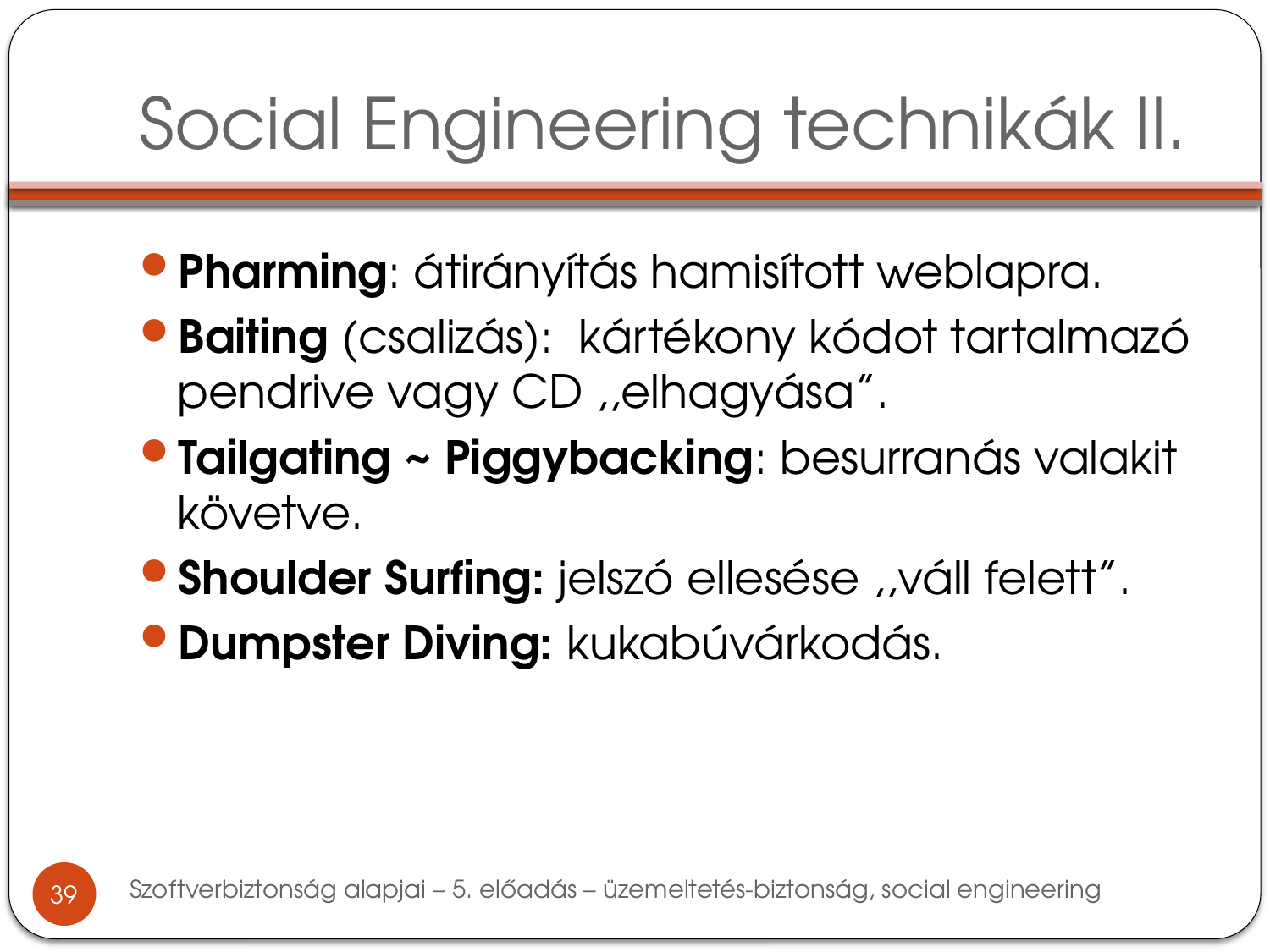

# Social Engineering technikák II.
Pharming: átirányítás hamisított weblapra.
Baiting (csalizás):  kártékony kódot tartalmazó pendrive vagy CD ,,elhagyása”.
Tailgating ~ Piggybacking: besurranás valakit követve.
Shoulder Surfing: jelszó ellesése ,,váll felett”.
Dumpster Diving: kukabúvárkodás.

Szoftverbiztonság alapjai – 5. előadás – üzemeltetés-biztonság, social engineering
39